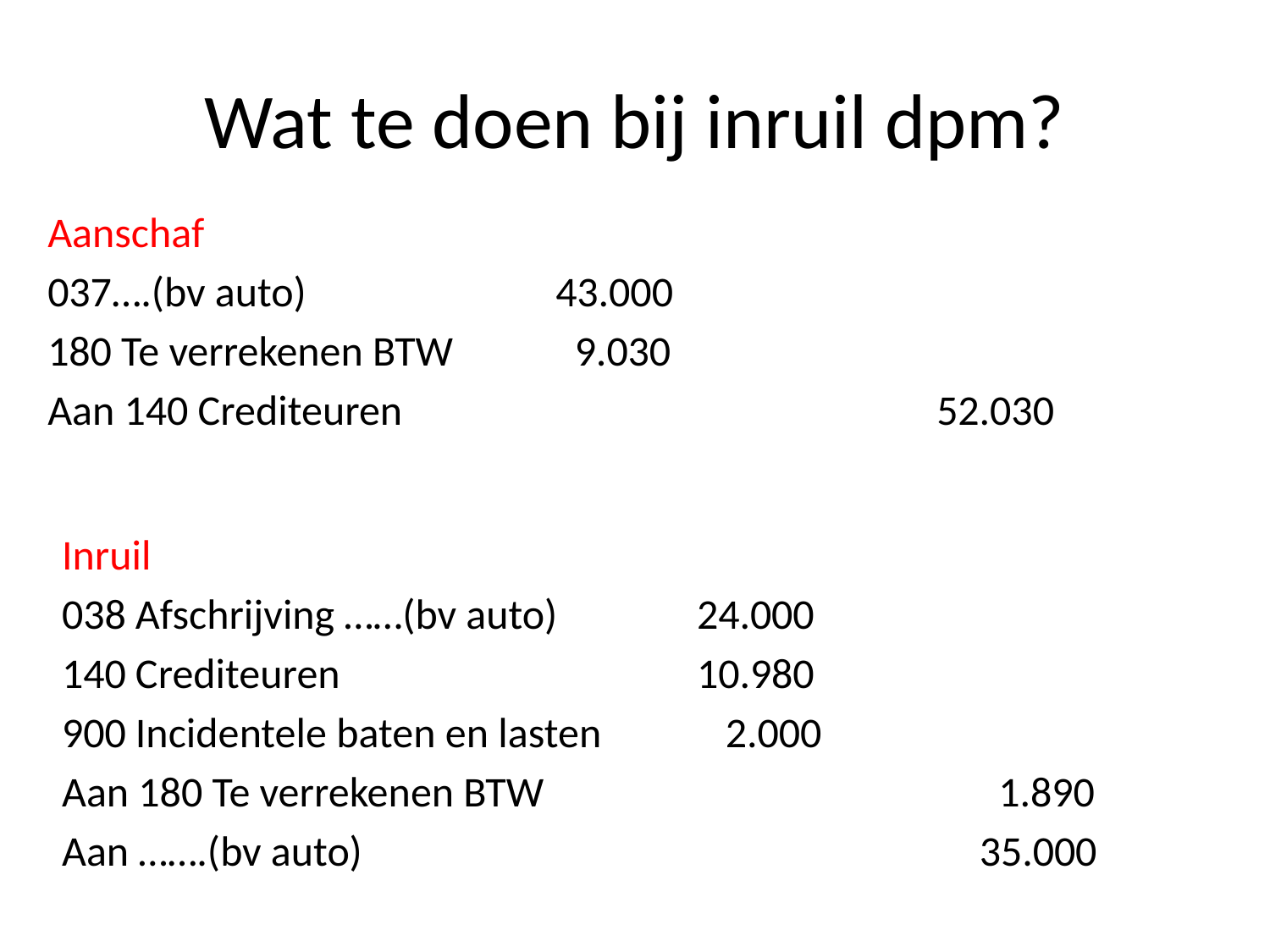

# Wat te doen bij inruil dpm?
Aanschaf
037….(bv auto)		43.000
180 Te verrekenen BTW	  9.030
Aan 140 Crediteuren					52.030

Inruil
038 Afschrijving ……(bv auto)	    	24.000
140 Crediteuren		     	10.980
900 Incidentele baten en lasten 	   2.000
Aan 180 Te verrekenen BTW				     1.890
Aan …….(bv auto)					   35.000